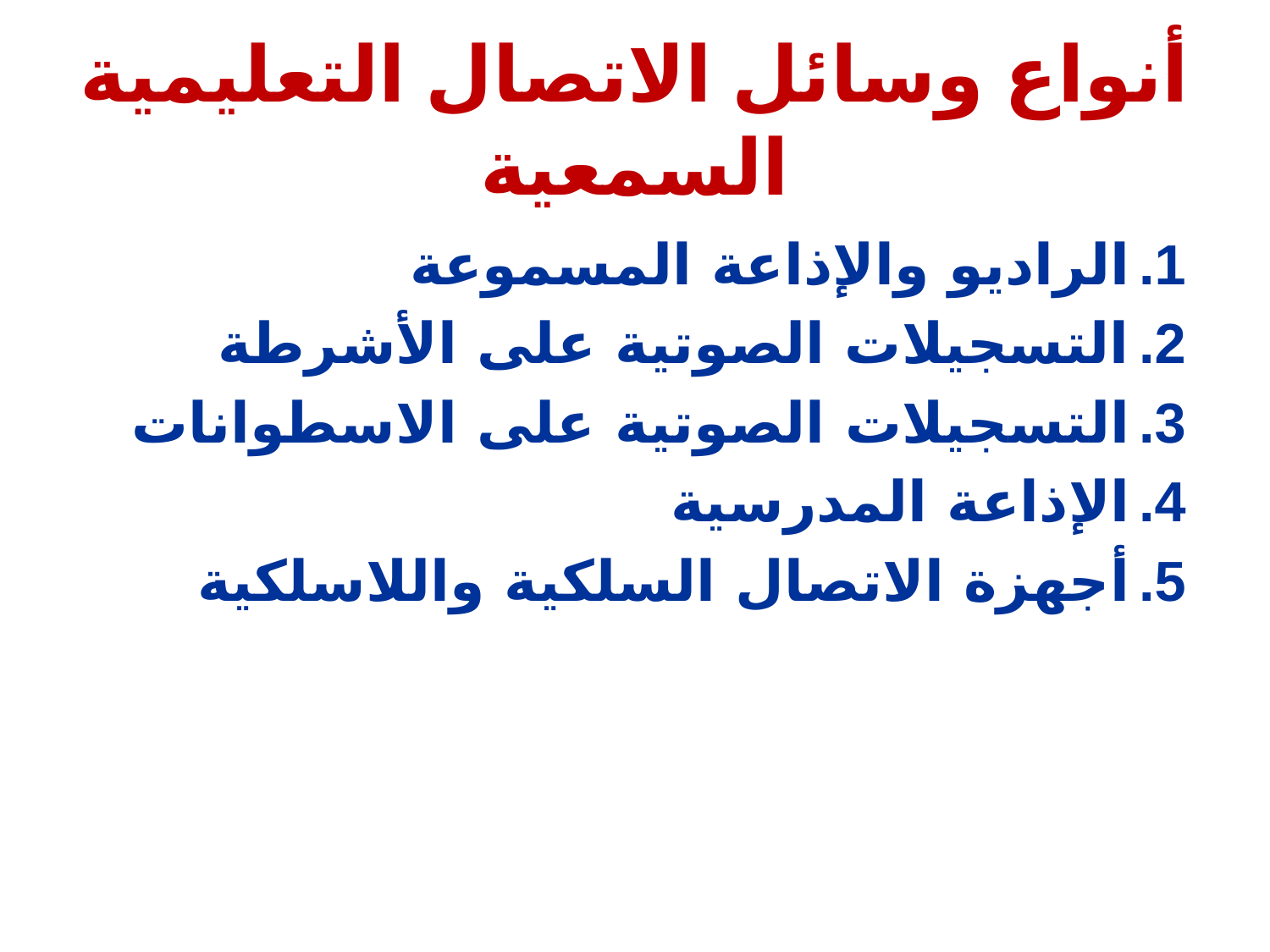

# أنواع وسائل الاتصال التعليمية السمعية
الراديو والإذاعة المسموعة
التسجيلات الصوتية على الأشرطة
التسجيلات الصوتية على الاسطوانات
الإذاعة المدرسية
أجهزة الاتصال السلكية واللاسلكية